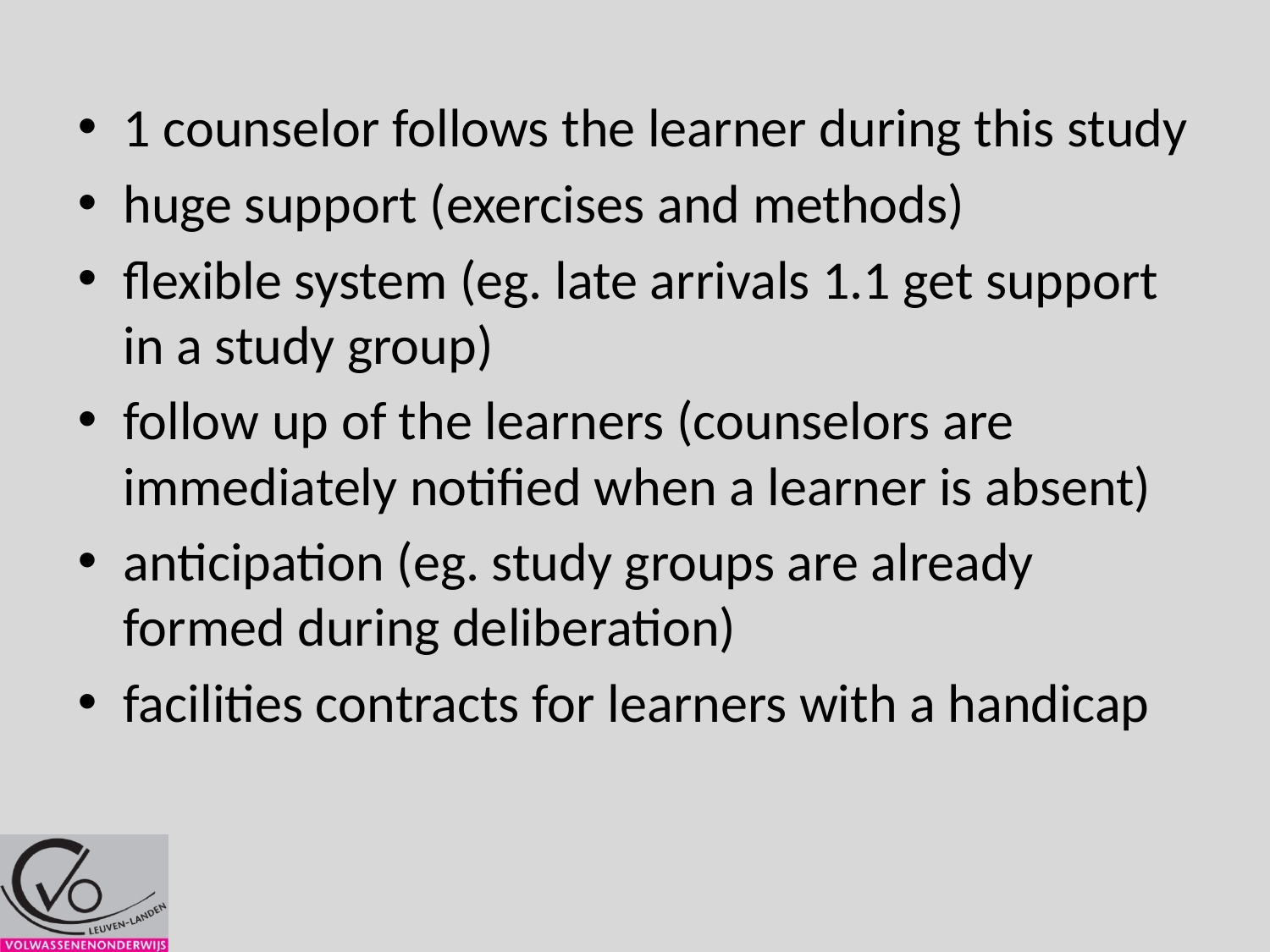

1 counselor follows the learner during this study
huge support (exercises and methods)
flexible system (eg. late arrivals 1.1 get support in a study group)
follow up of the learners (counselors are immediately notified when a learner is absent)
anticipation (eg. study groups are already formed during deliberation)
facilities contracts for learners with a handicap